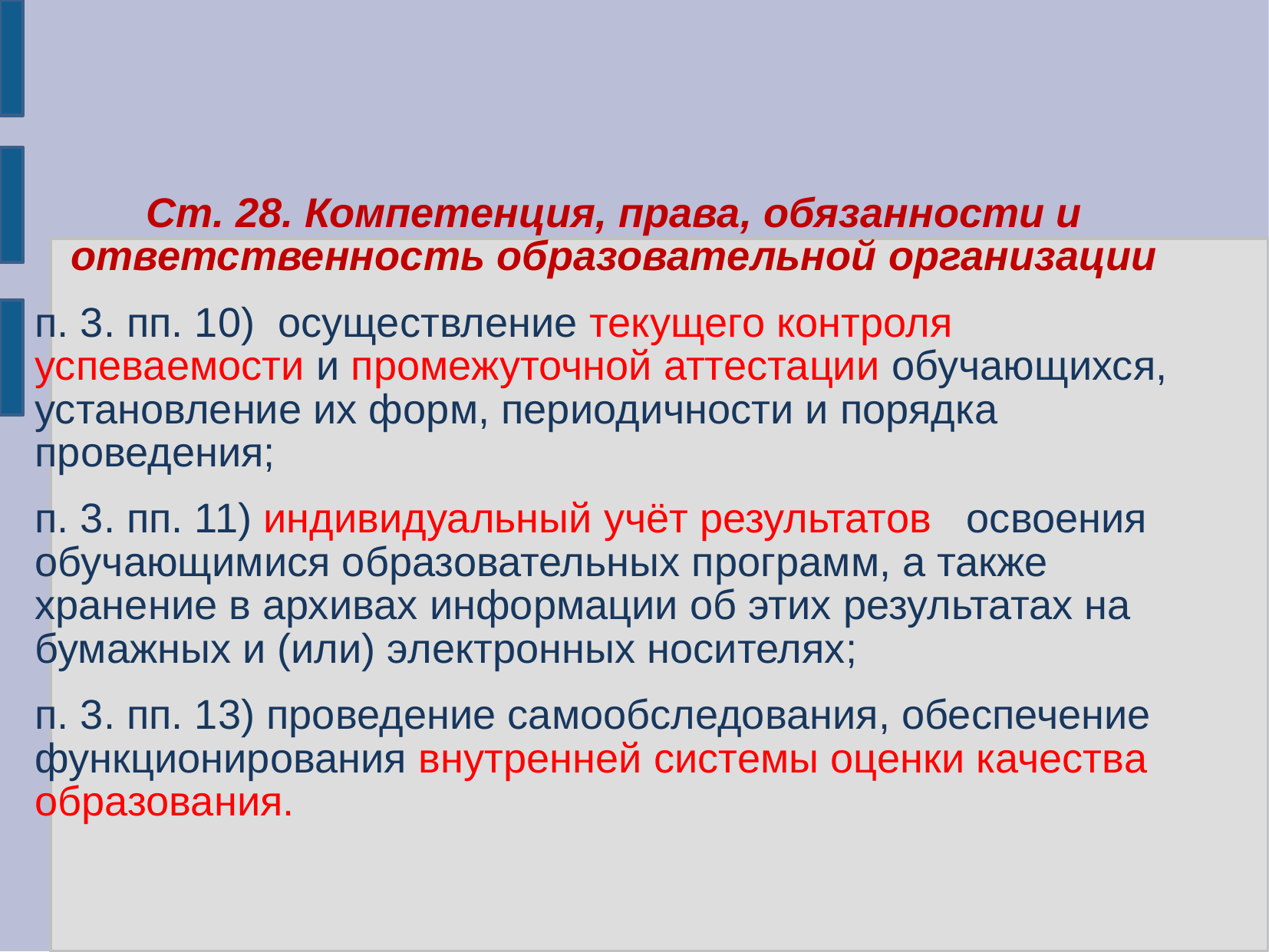

#
Ст. 28. Компетенция, права, обязанности и ответственность образовательной организации
п. 3. пп. 10)  осуществление текущего контроля успеваемости и промежуточной аттестации обучающихся, установление их форм, периодичности и порядка проведения;
п. 3. пп. 11) индивидуальный учёт результатов   освоения обучающимися образовательных программ, а также хранение в архивах информации об этих результатах на бумажных и (или) электронных носителях;
п. 3. пп. 13) проведение самообследования, обеспечение функционирования внутренней системы оценки качества образования.